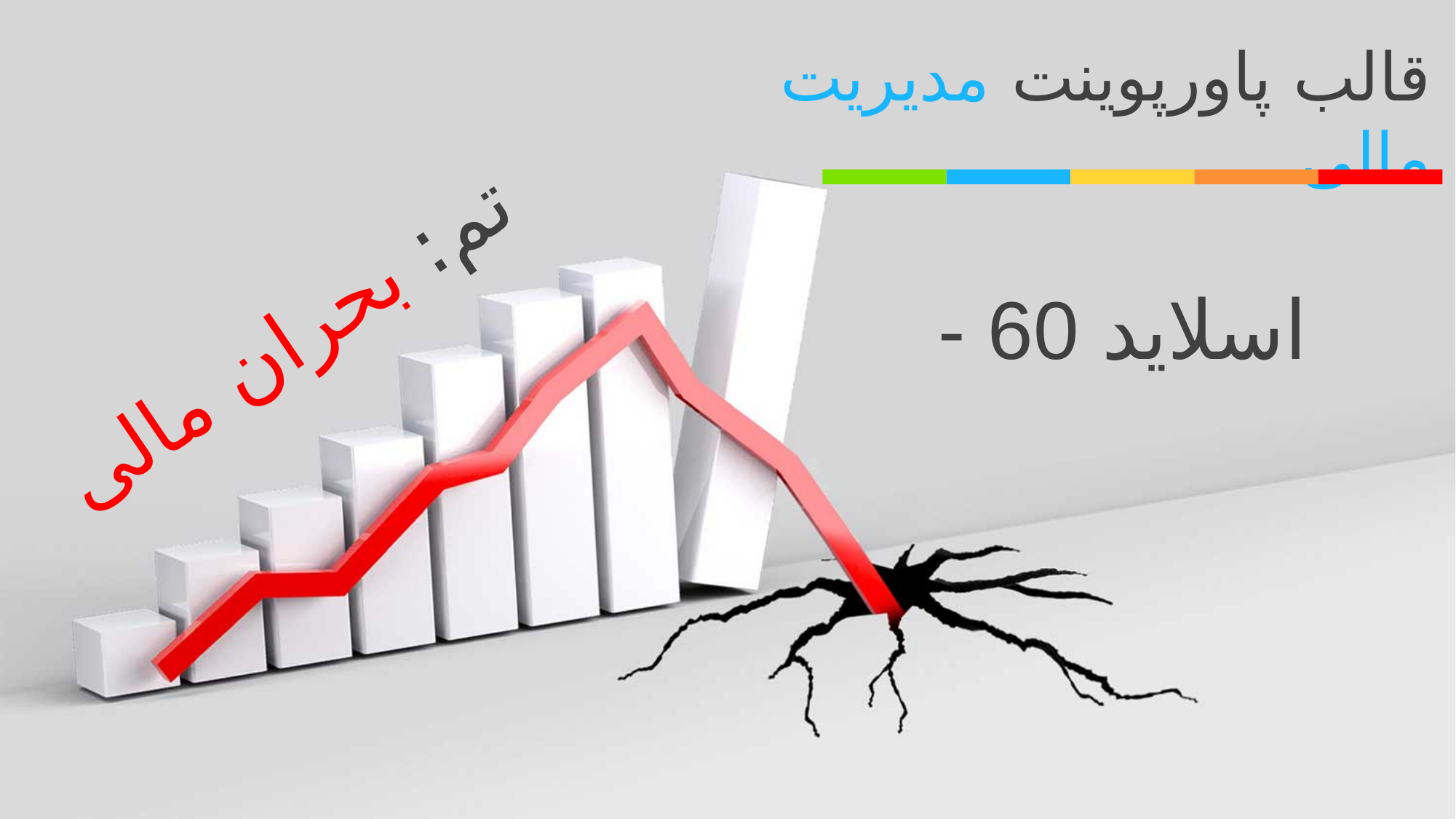

قالب پاورپوینت مدیریت مالی

- 60 اسلاید
تم: بحران مالی